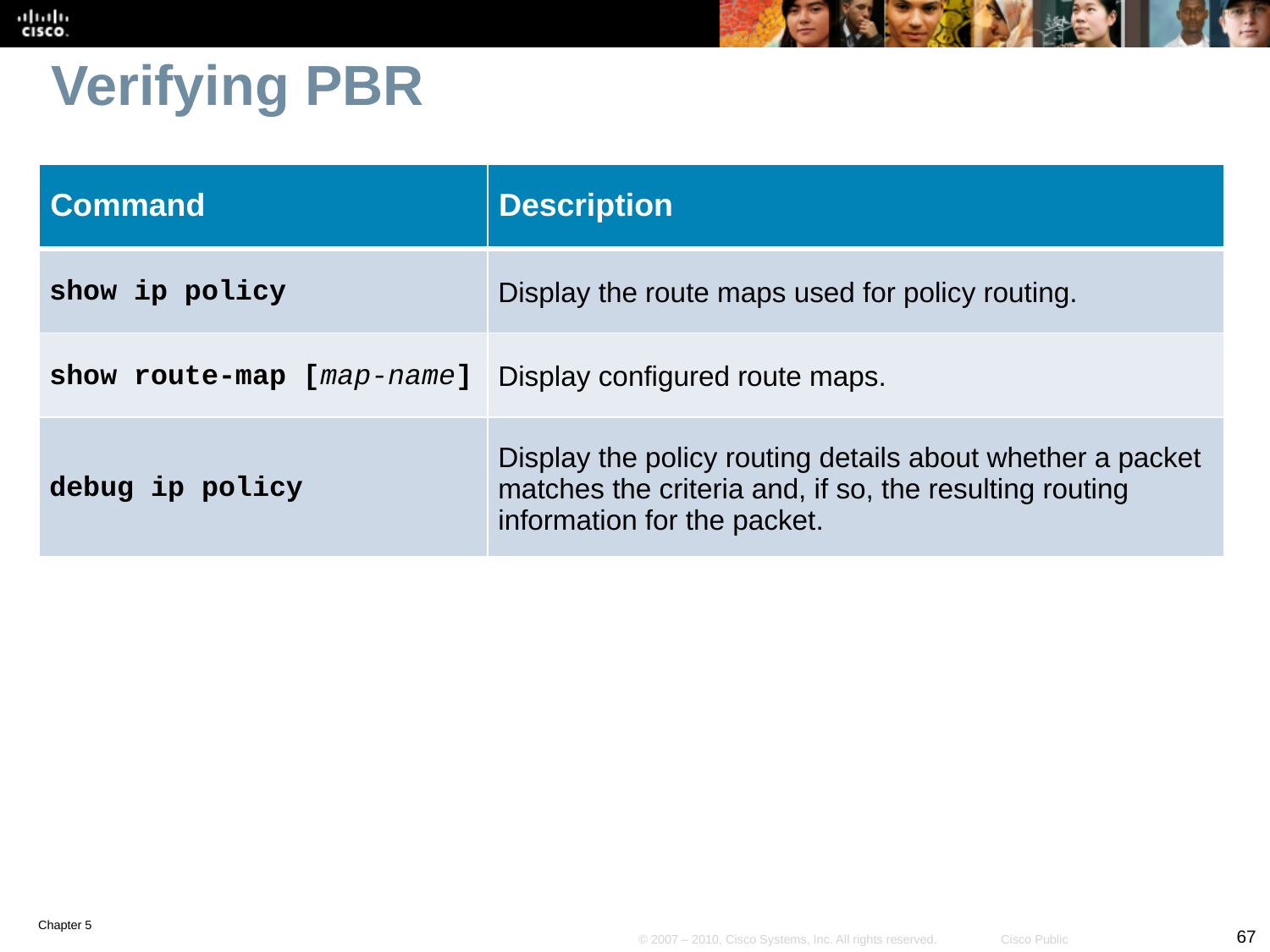

# Verifying PBR
| Command | Description |
| --- | --- |
| show ip policy | Display the route maps used for policy routing. |
| show route-map [map-name] | Display configured route maps. |
| debug ip policy | Display the policy routing details about whether a packet matches the criteria and, if so, the resulting routing information for the packet. |